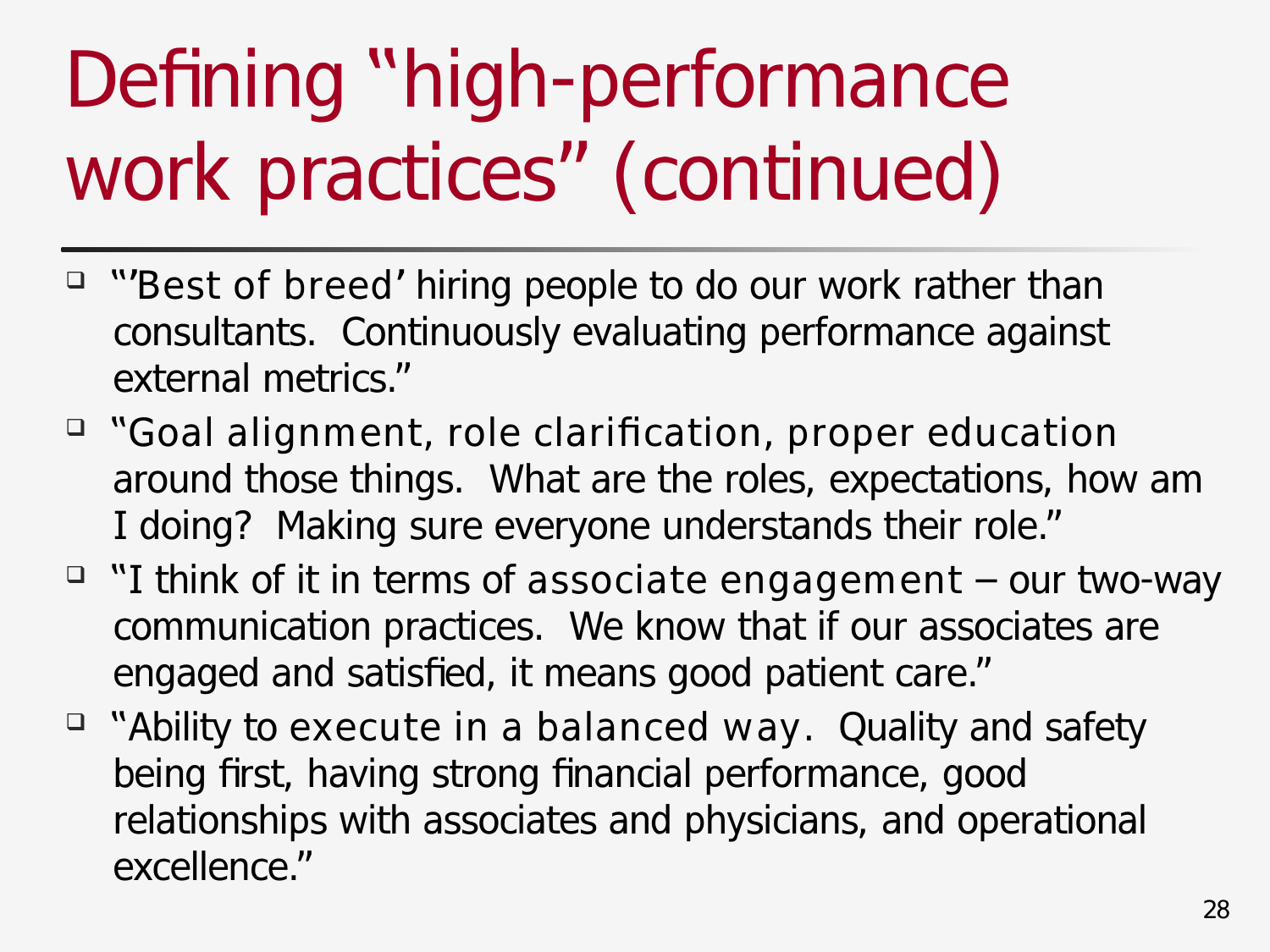

# Defining “high-performance work practices” (continued)
“’Best of breed’ hiring people to do our work rather than consultants.  Continuously evaluating performance against external metrics.”
“Goal alignment, role clarification, proper education around those things.  What are the roles, expectations, how am I doing?  Making sure everyone understands their role.”
“I think of it in terms of associate engagement – our two-way communication practices.  We know that if our associates are engaged and satisfied, it means good patient care.”
“Ability to execute in a balanced way.  Quality and safety being first, having strong financial performance, good relationships with associates and physicians, and operational excellence.”
 28